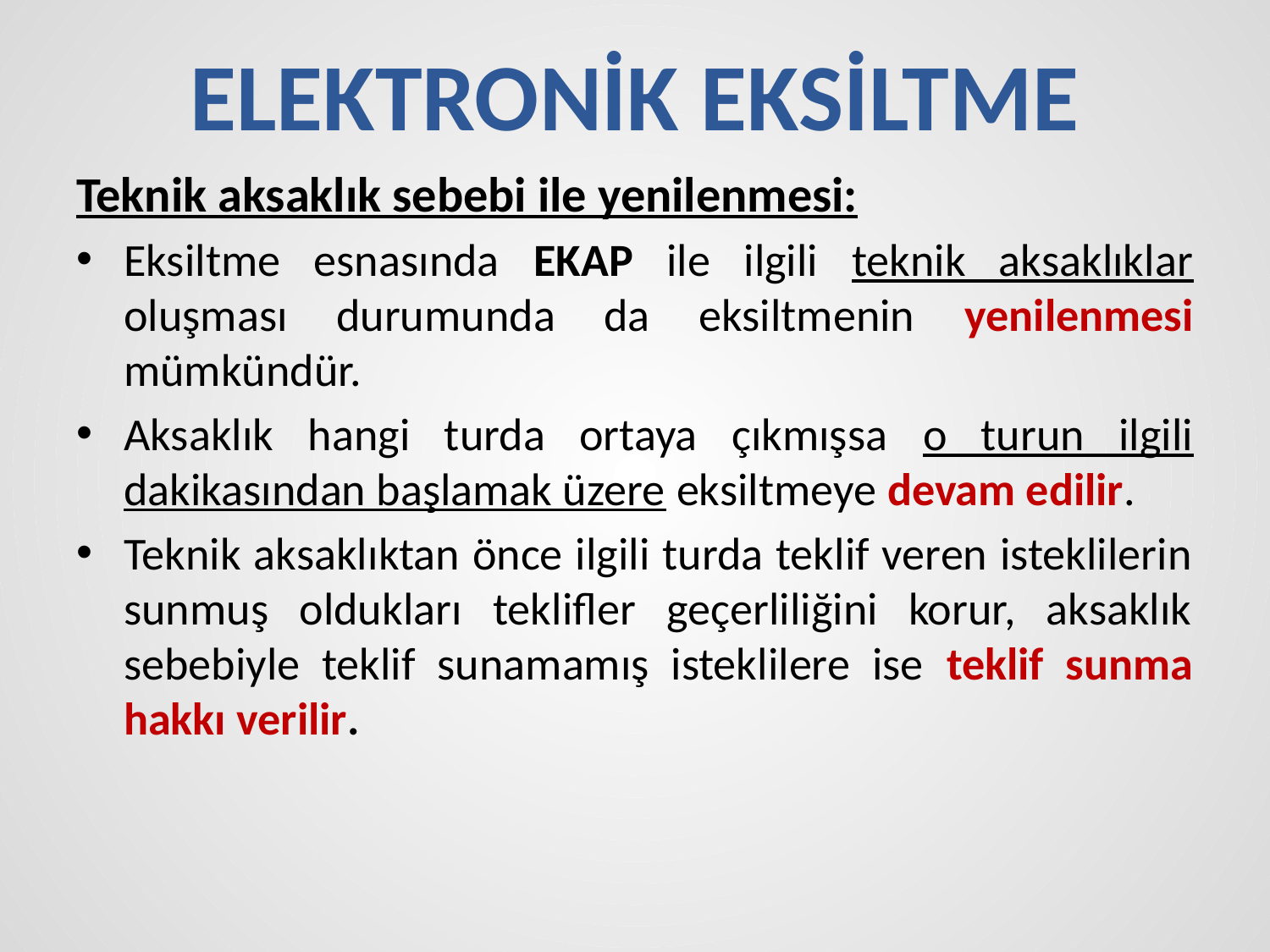

# ELEKTRONİK EKSİLTME
Teknik aksaklık sebebi ile yenilenmesi:
Eksiltme esnasında EKAP ile ilgili teknik aksaklıklar oluşması durumunda da eksiltmenin yenilenmesi mümkündür.
Aksaklık hangi turda ortaya çıkmışsa o turun ilgili dakikasından başlamak üzere eksiltmeye devam edilir.
Teknik aksaklıktan önce ilgili turda teklif veren isteklilerin sunmuş oldukları teklifler geçerliliğini korur, aksaklık sebebiyle teklif sunamamış isteklilere ise teklif sunma hakkı verilir.